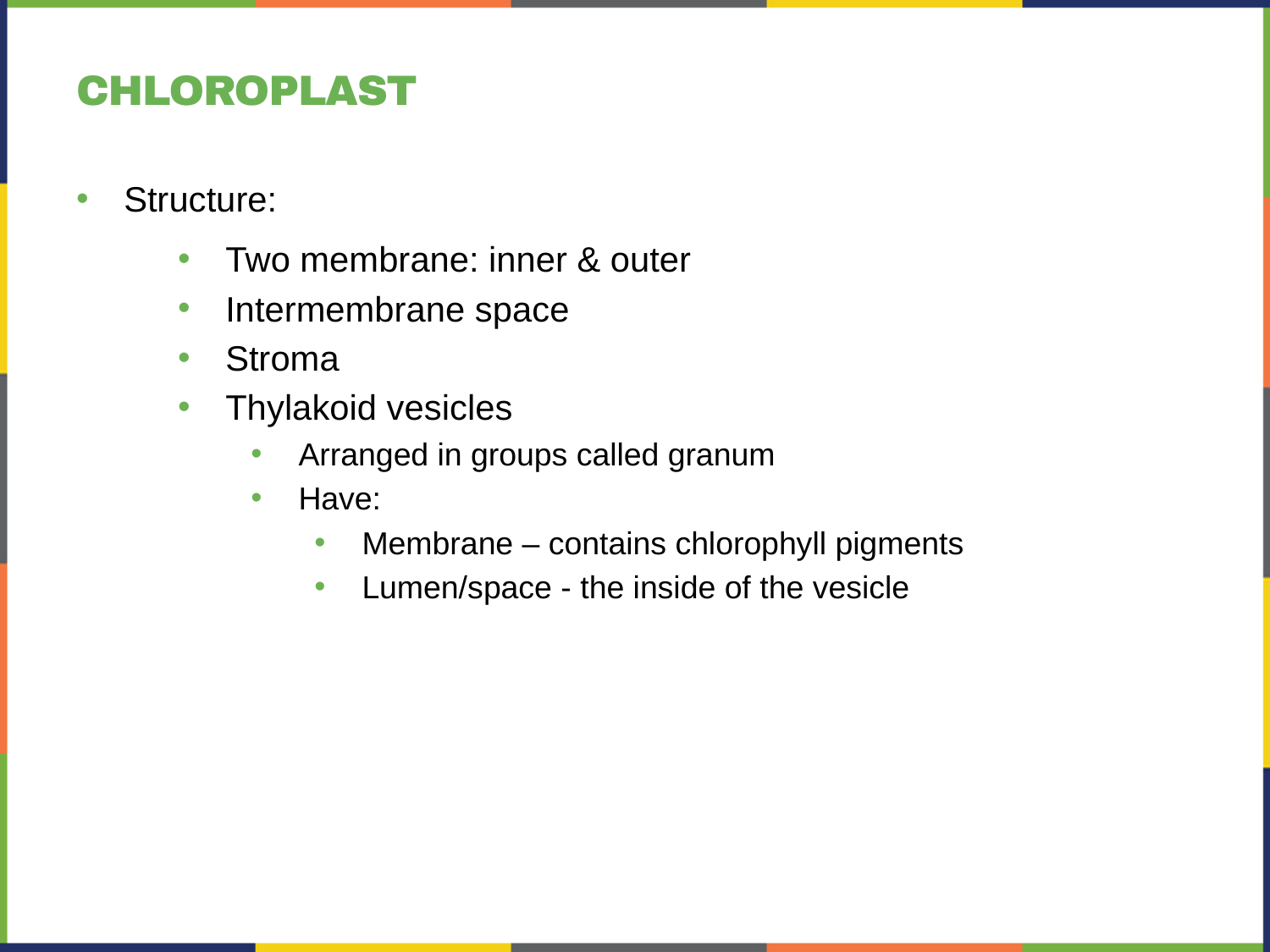

# Chloroplast
Structure:
Two membrane: inner & outer
Intermembrane space
Stroma
Thylakoid vesicles
Arranged in groups called granum
Have:
Membrane – contains chlorophyll pigments
Lumen/space - the inside of the vesicle